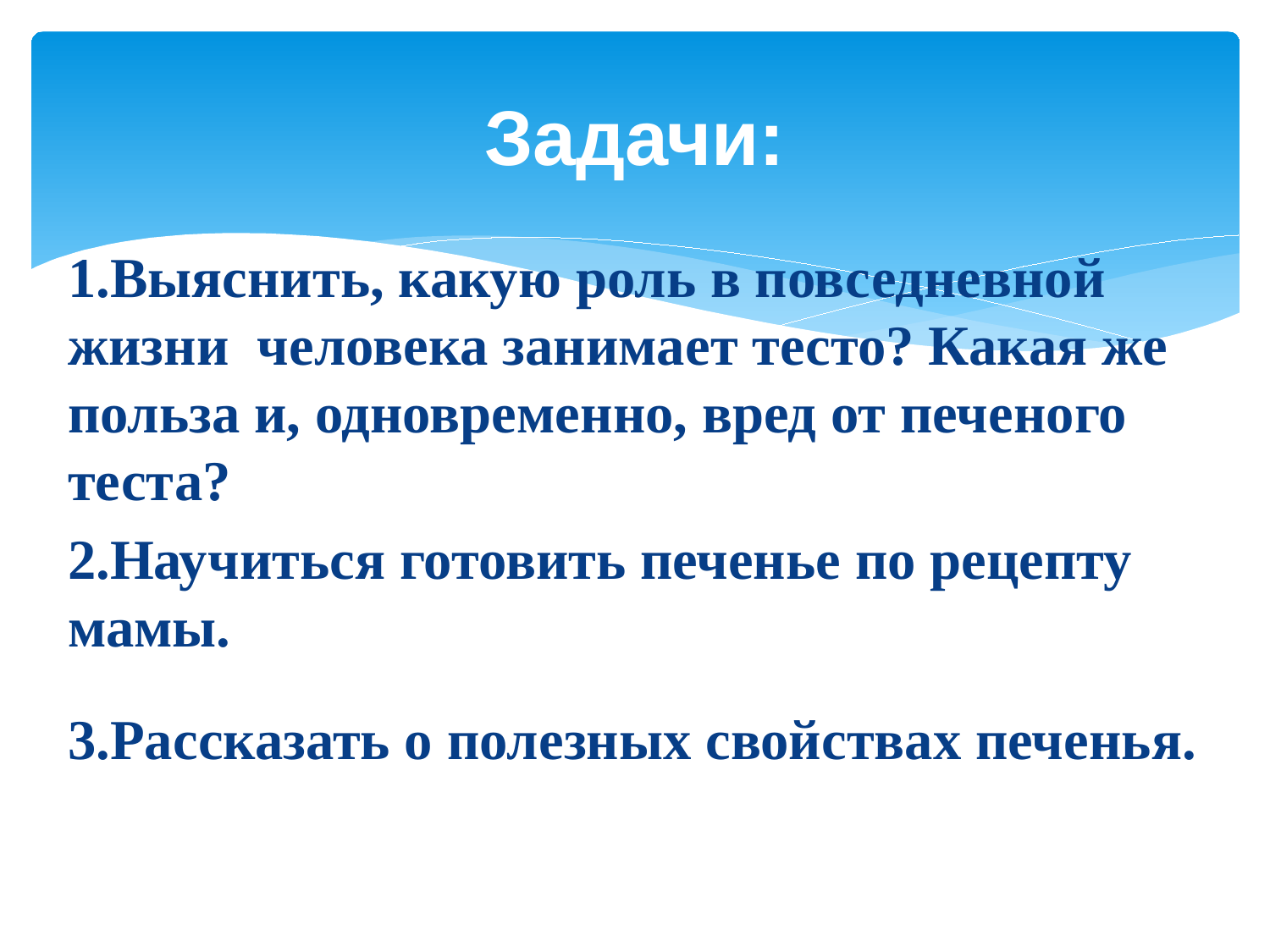

# Задачи:
1.Выяснить, какую роль в повседневной жизни  человека занимает тесто? Какая же польза и, одновременно, вред от печеного теста?
2.Научиться готовить печенье по рецепту мамы.
3.Рассказать о полезных свойствах печенья.